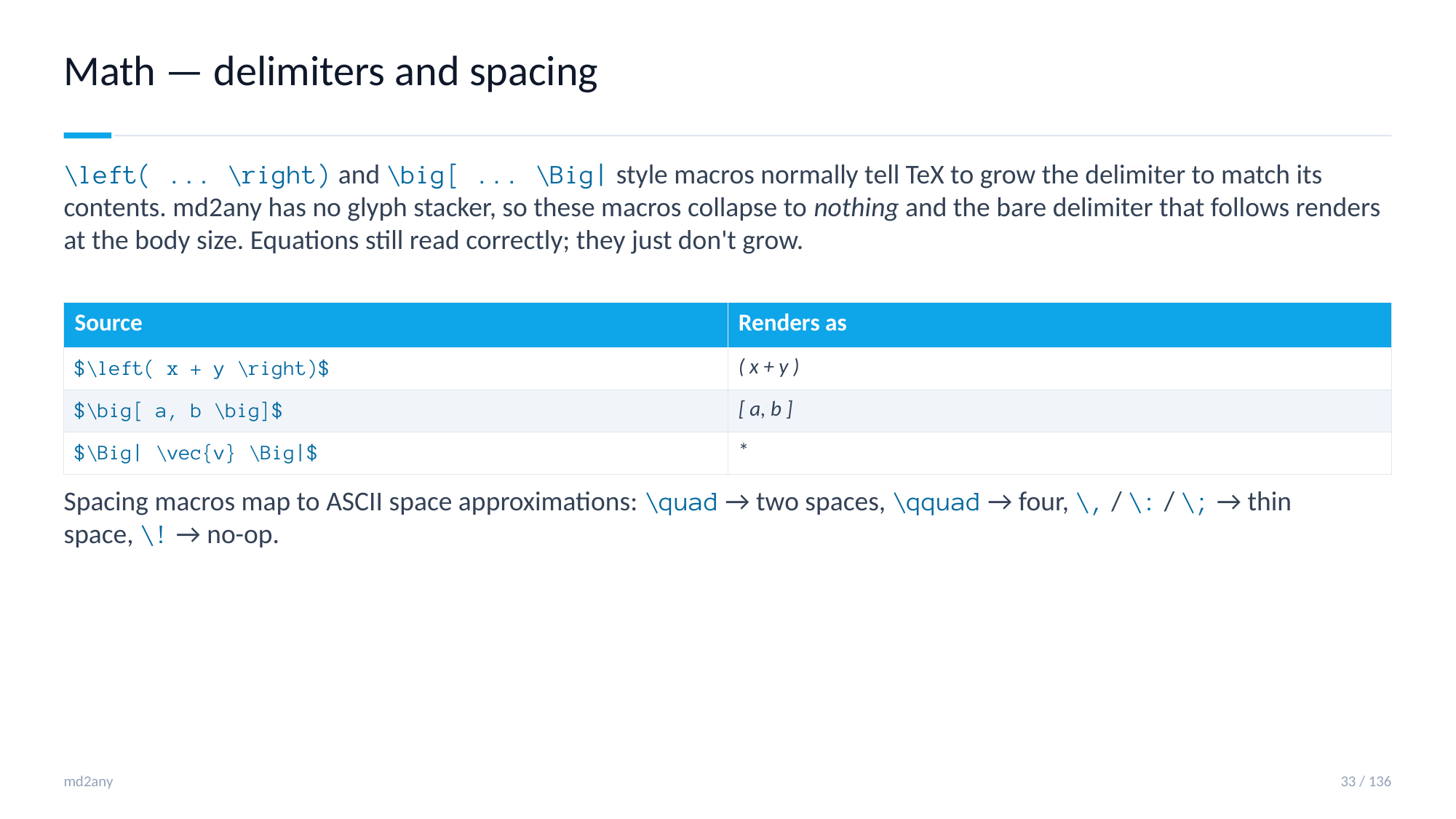

Math — delimiters and spacing

\left( ... \right) and \big[ ... \Big| style macros normally tell TeX to grow the delimiter to match its contents. md2any has no glyph stacker, so these macros collapse to nothing and the bare delimiter that follows renders at the body size. Equations still read correctly; they just don't grow.
| Source | Renders as |
| --- | --- |
| $\left( x + y \right)$ | ( x + y ) |
| $\big[ a, b \big]$ | [ a, b ] |
| $\Big| \vec{v} \Big|$ | \* |
Spacing macros map to ASCII space approximations: \quad → two spaces, \qquad → four, \, / \: / \; → thin space, \! → no-op.
md2any
33 / 136